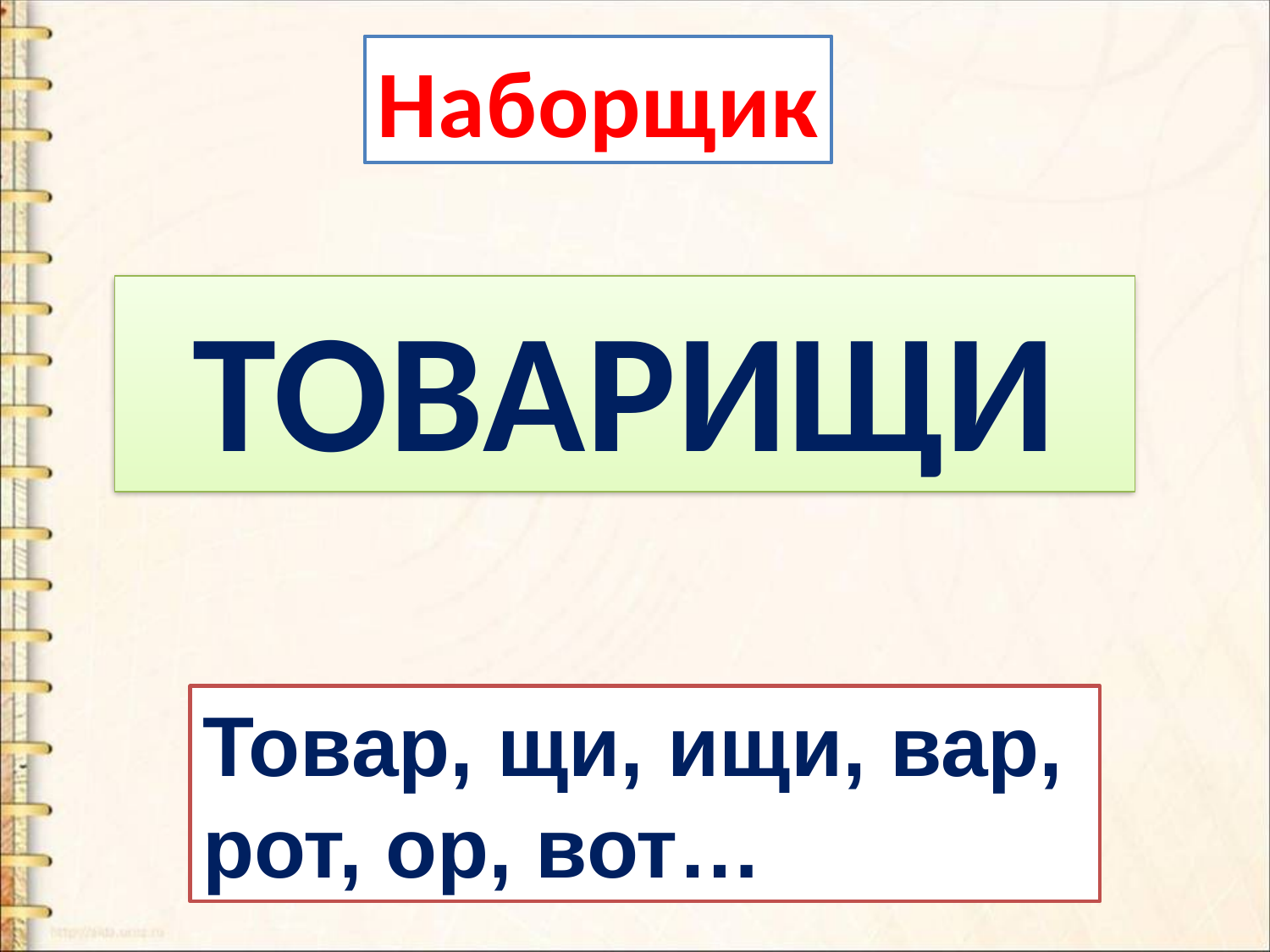

Наборщик
ТОВАРИЩИ
Товар, щи, ищи, вар,
рот, ор, вот…